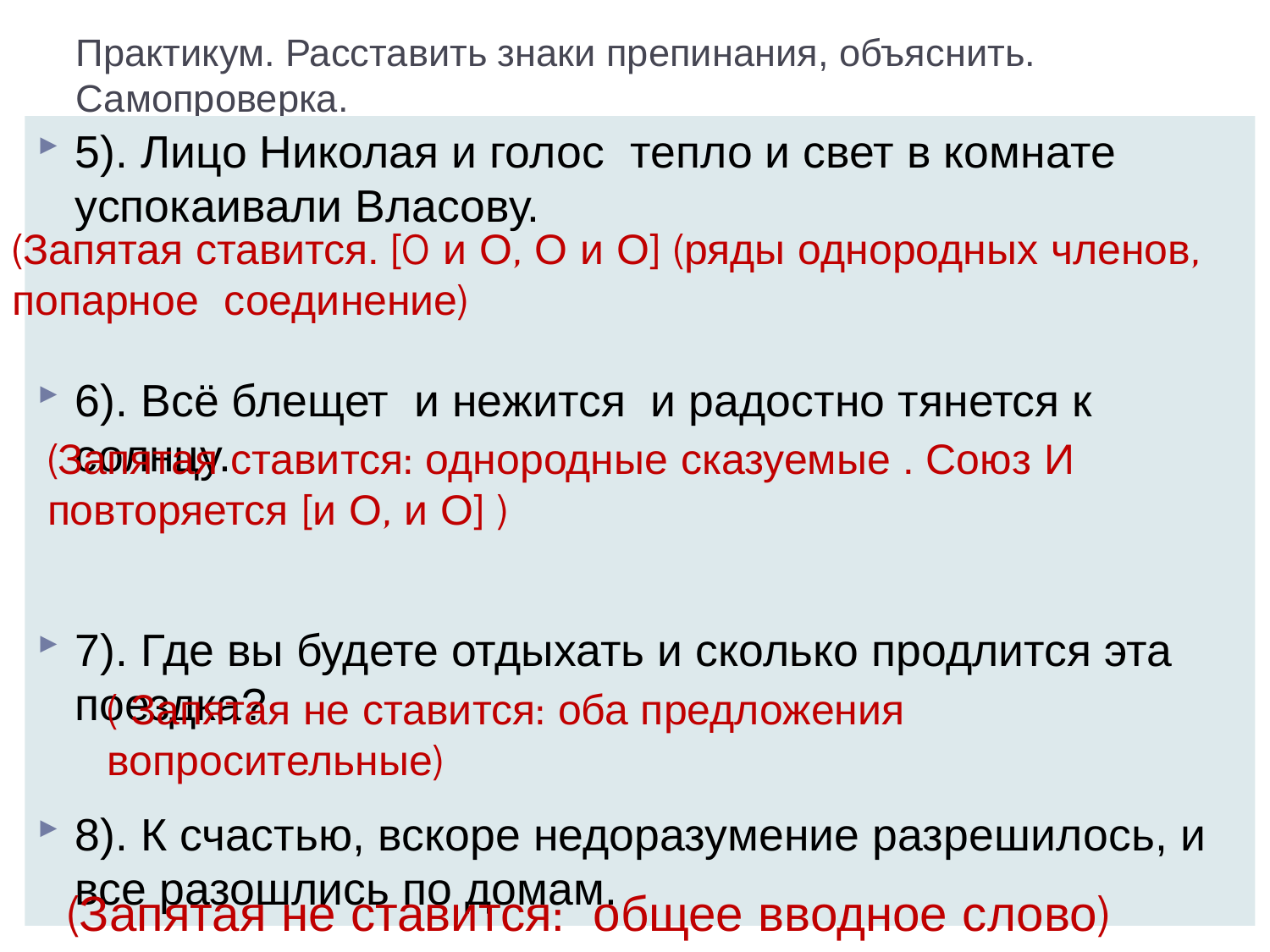

# Практикум. Расставить знаки препинания, объяснить. Самопроверка.
5). Лицо Николая и голос  тепло и свет в комнате успокаивали Власову.

6). Всё блещет  и нежится  и радостно тянется к солнцу.

7). Где вы будете отдыхать и сколько продлится эта поездка?

8). К счастью, вскоре недоразумение разрешилось, и все разошлись по домам.

(Запятая ставится. [O и О, О и О] (ряды однородных членов,  попарное  соединение)
(Запятая ставится: однородные сказуемые . Союз И повторяется [и О, и О] )
( Запятая не ставится: оба предложения вопросительные)
(Запятая не ставится:  общее вводное слово)